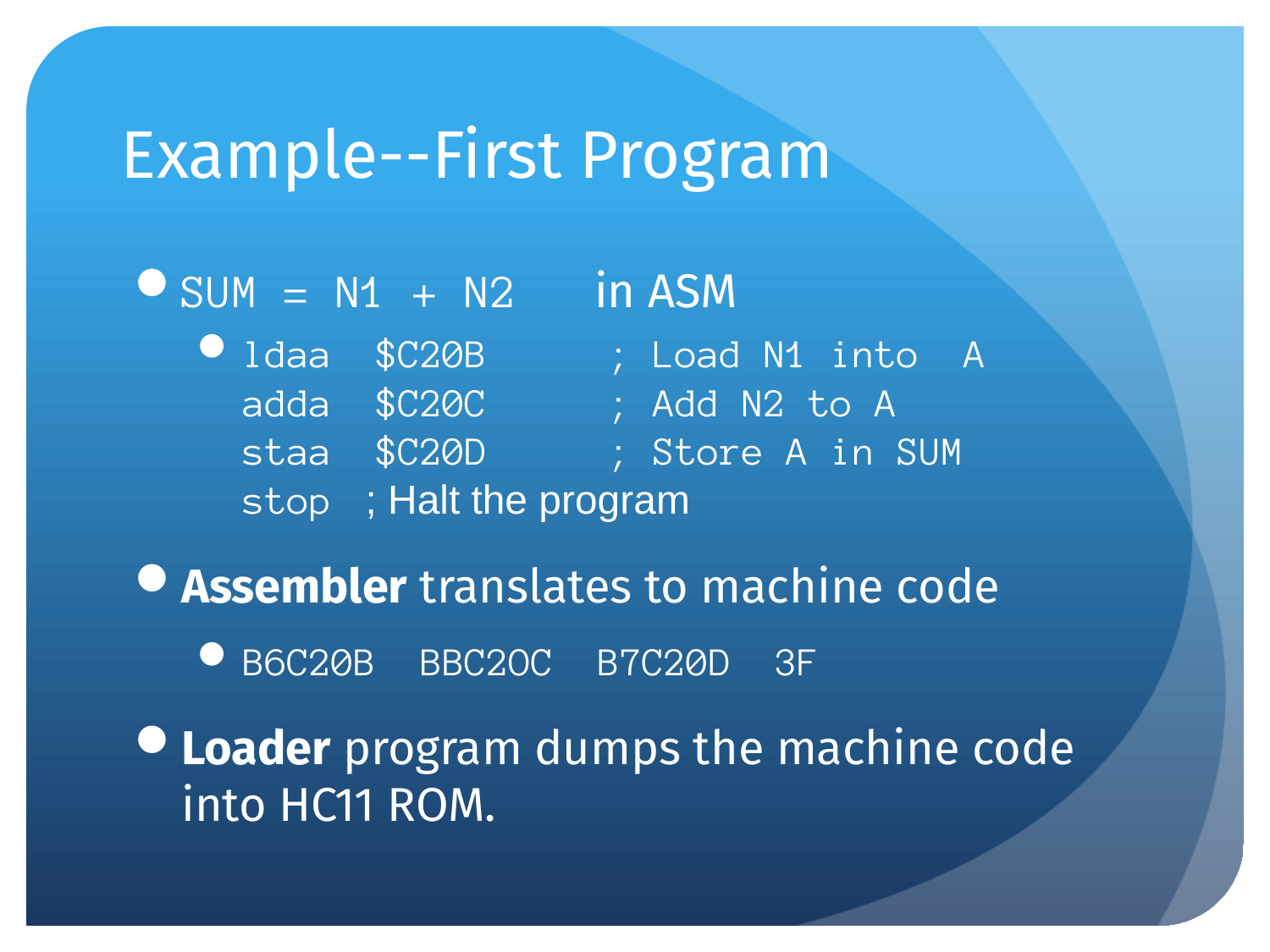

# Example--First Program
SUM = N1 + N2   in ASM
ldaa  $C20B	; Load N1 into  A
adda  $C20C	; Add N2 to A
staa  $C20D	; Store A in SUM
stop		; Halt the program
Assembler translates to machine code
B6C20B  BBC2OC  B7C20D  3F
Loader program dumps the machine code into HC11 ROM.